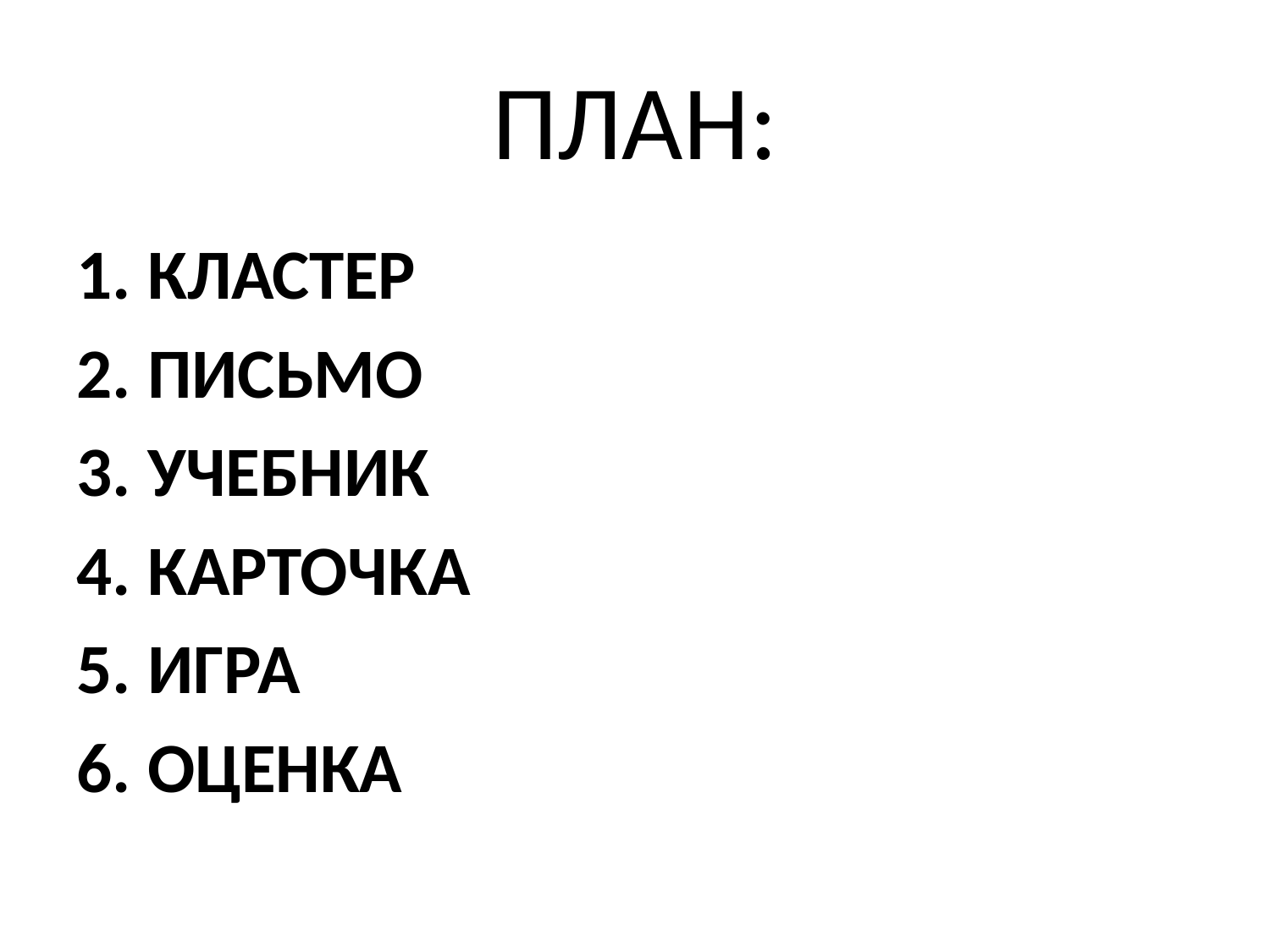

# ПЛАН:
КЛАСТЕР
ПИСЬМО
УЧЕБНИК
КАРТОЧКА
ИГРА
ОЦЕНКА